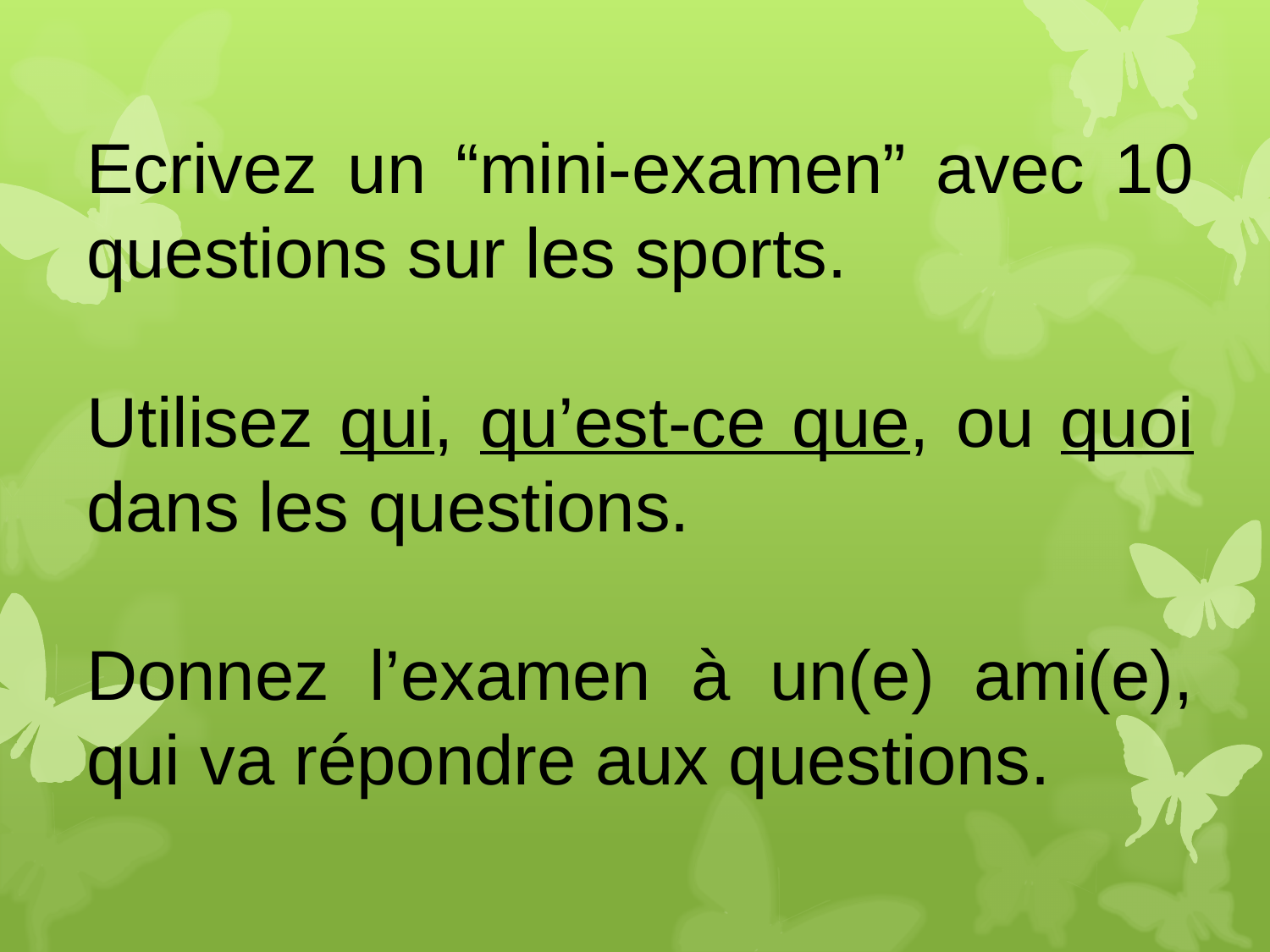

Ecrivez un “mini-examen” avec 10 questions sur les sports.

Utilisez qui, qu’est-ce que, ou quoi dans les questions.

Donnez l’examen à un(e) ami(e), qui va répondre aux questions.